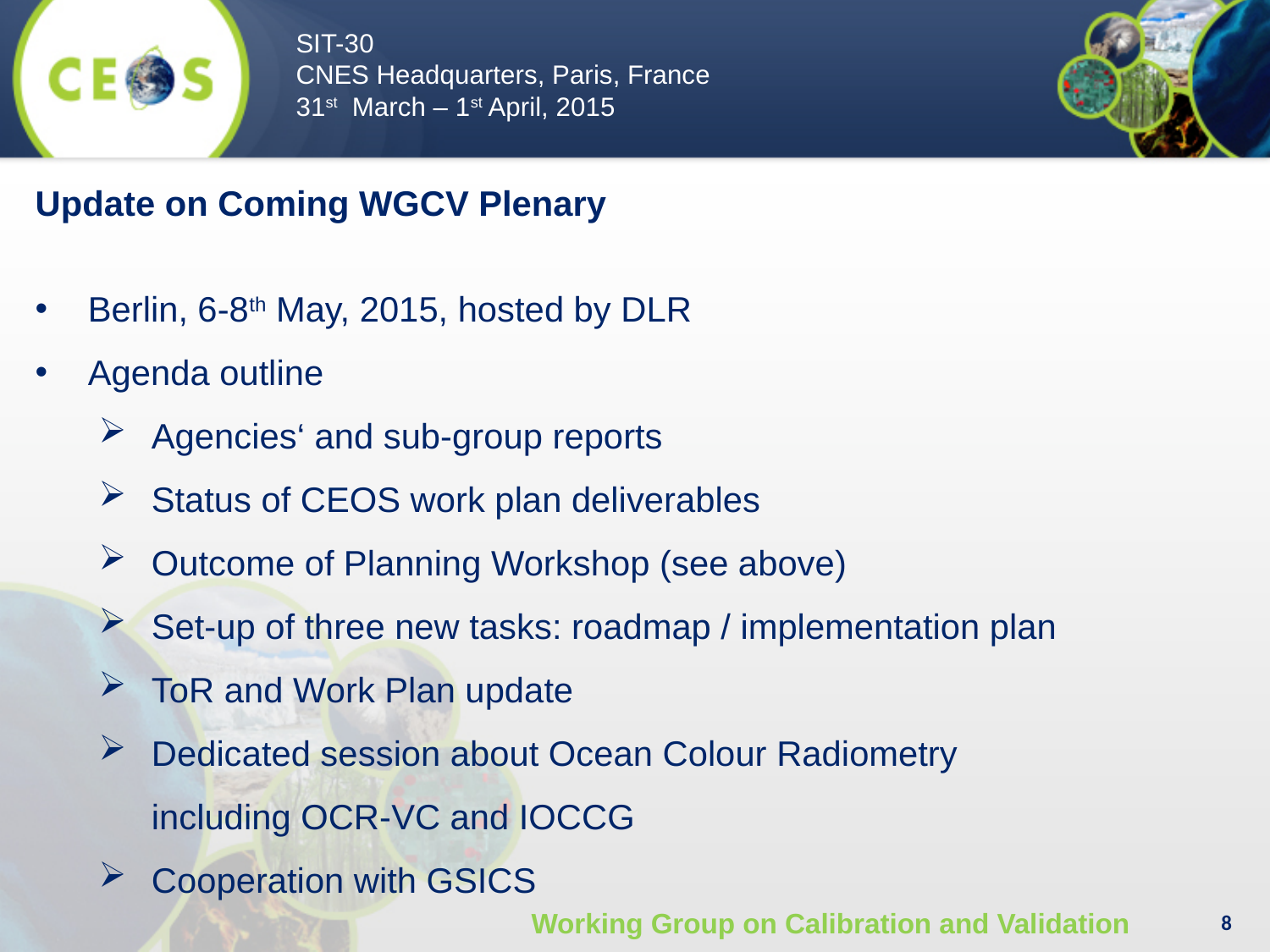

SIT-30
CNES Headquarters, Paris, France
31st  March – 1st April, 2015
Update on Coming WGCV Plenary

Berlin, 6-8th May, 2015, hosted by DLR
Agenda outline
Agencies‘ and sub-group reports
Status of CEOS work plan deliverables
Outcome of Planning Workshop (see above)
Set-up of three new tasks: roadmap / implementation plan
ToR and Work Plan update
Dedicated session about Ocean Colour Radiometry
including OCR-VC and IOCCG
Cooperation with GSICS
8